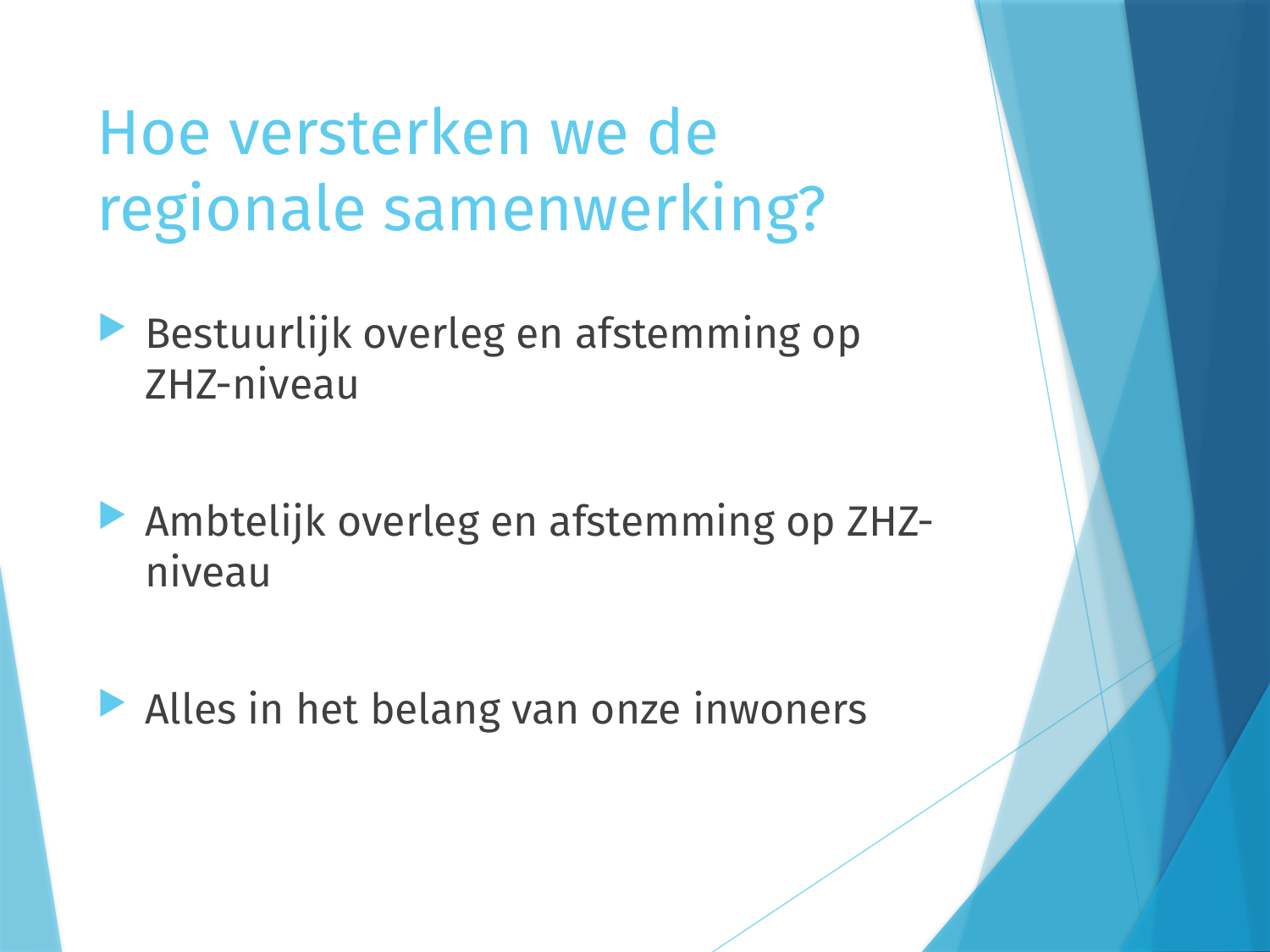

# Hoe versterken we de regionale samenwerking?
Bestuurlijk overleg en afstemming op ZHZ-niveau

Ambtelijk overleg en afstemming op ZHZ-niveau

Alles in het belang van onze inwoners